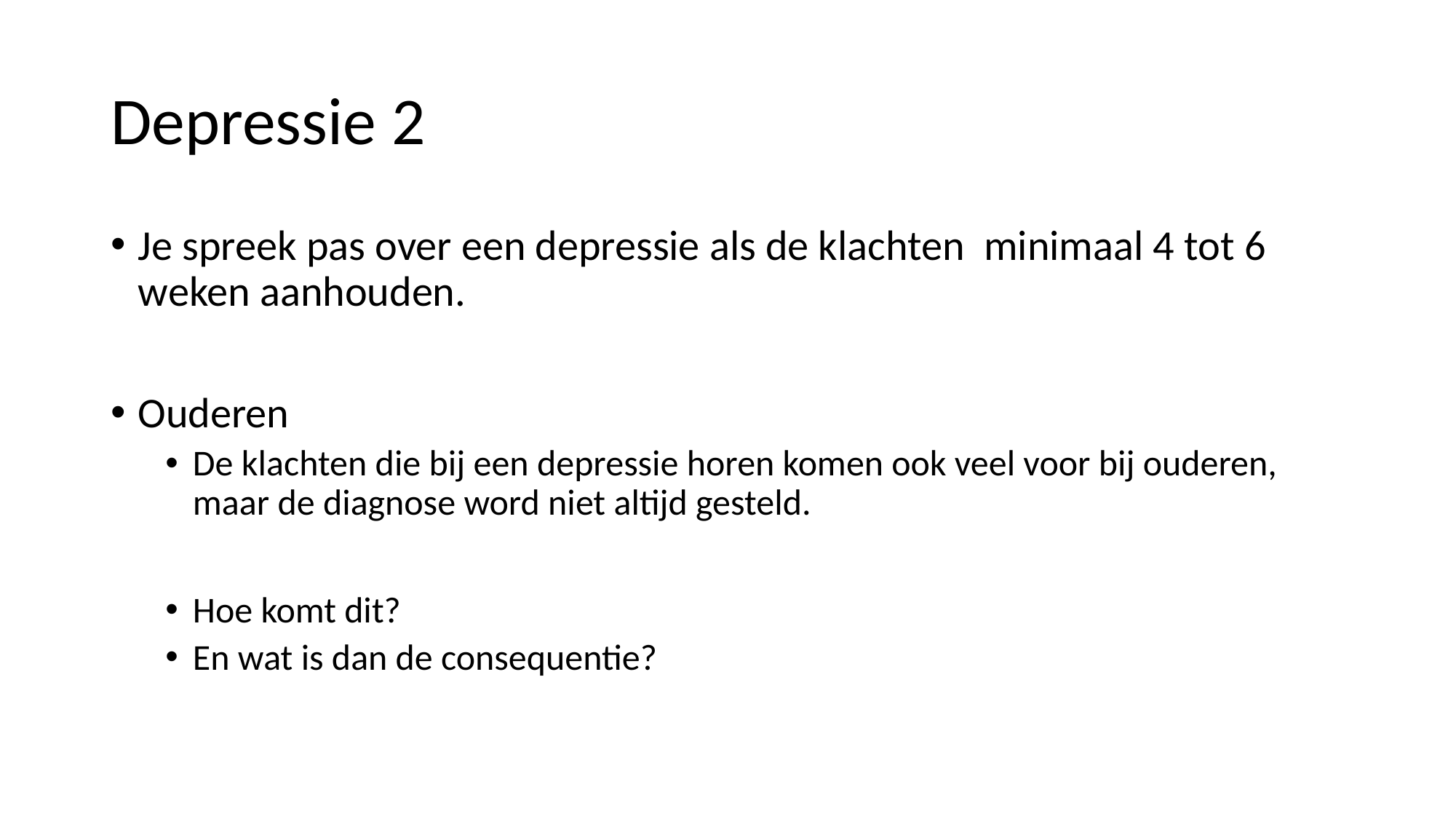

# Depressie 2
Je spreek pas over een depressie als de klachten  minimaal 4 tot 6 weken aanhouden.

Ouderen
De klachten die bij een depressie horen komen ook veel voor bij ouderen, maar de diagnose word niet altijd gesteld.

Hoe komt dit?
En wat is dan de consequentie?